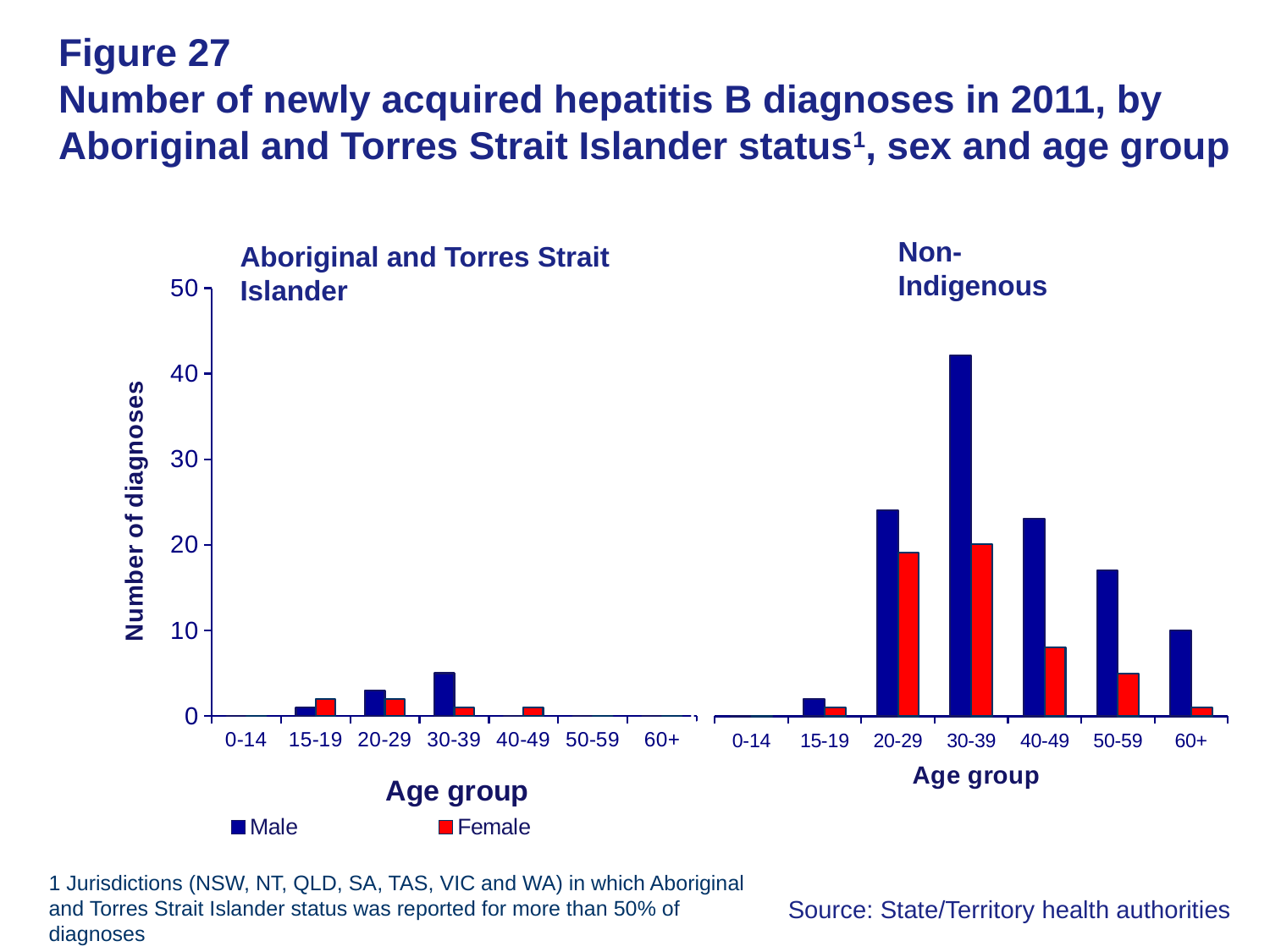

# Figure 27 Number of newly acquired hepatitis B diagnoses in 2011, by Aboriginal and Torres Strait Islander status1, sex and age group
Non-Indigenous
Aboriginal and Torres Strait Islander

### Chart

| Category | Male | Female |
|---|---|---|
| 0-14 | 0.0 | 0.0 |
| 15-19 | 1.0 | 2.0 |
| 20-29 | 3.0 | 2.0 |
| 30-39 | 5.0 | 1.0 |
| 40-49 | 0.0 | 1.0 |
| 50-59 | 0.0 | 0.0 |
| 60+ | 0.0 | 0.0 |

### Chart

| Category | Male | Female |
|---|---|---|
| 0-14 | 0.0 | 0.0 |
| 15-19 | 2.0 | 1.0 |
| 20-29 | 24.0 | 19.0 |
| 30-39 | 42.0 | 20.0 |
| 40-49 | 23.0 | 8.0 |
| 50-59 | 17.0 | 5.0 |
| 60+ | 10.0 | 1.0 |
1 Jurisdictions (NSW, NT, QLD, SA, TAS, VIC and WA) in which Aboriginal and Torres Strait Islander status was reported for more than 50% of diagnoses
 Source: State/Territory health authorities